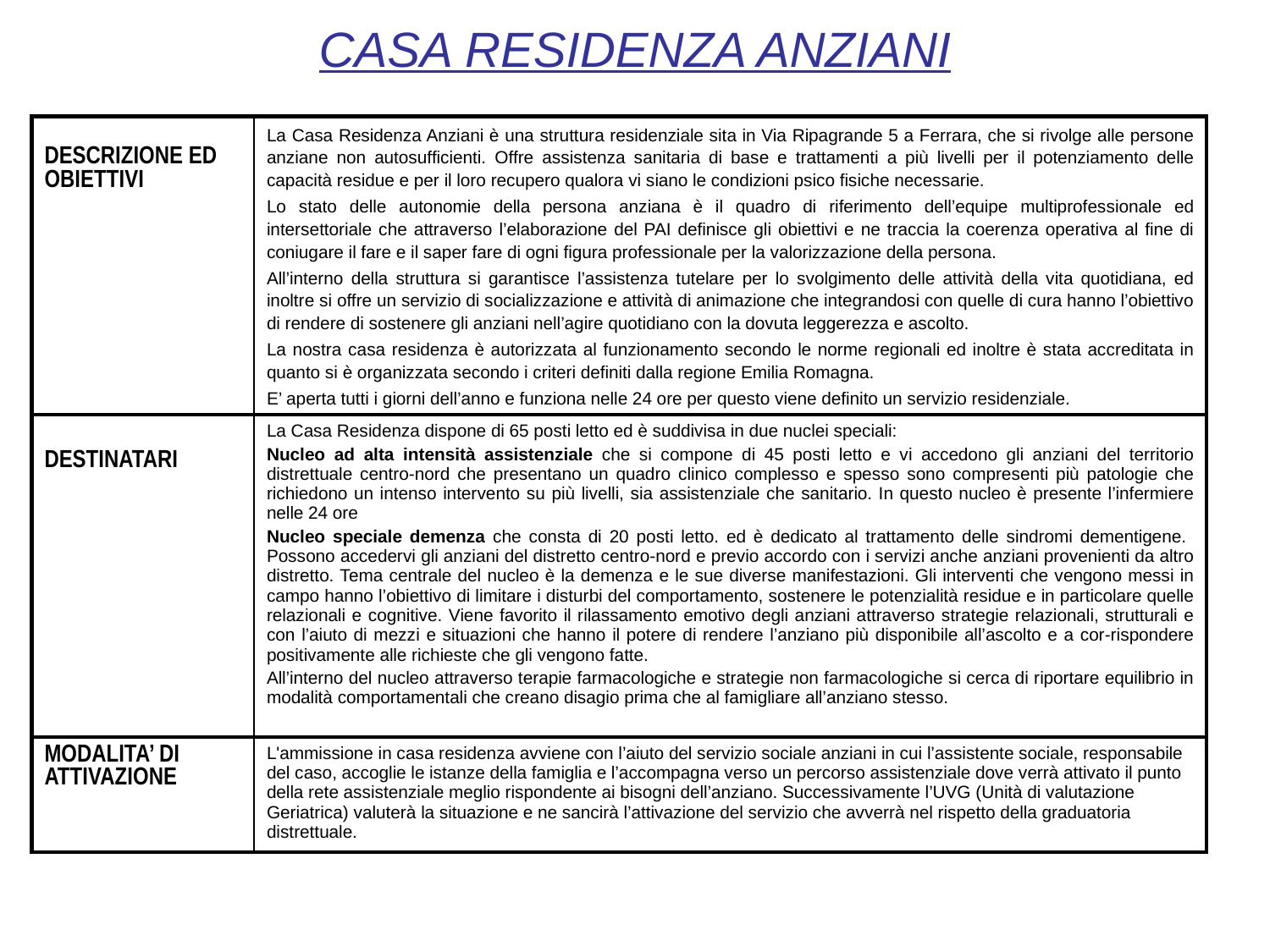

CASA RESIDENZA ANZIANI
| DESCRIZIONE ED OBIETTIVI | La Casa Residenza Anziani è una struttura residenziale sita in Via Ripagrande 5 a Ferrara, che si rivolge alle persone anziane non autosufficienti. Offre assistenza sanitaria di base e trattamenti a più livelli per il potenziamento delle capacità residue e per il loro recupero qualora vi siano le condizioni psico fisiche necessarie. Lo stato delle autonomie della persona anziana è il quadro di riferimento dell’equipe multiprofessionale ed intersettoriale che attraverso l’elaborazione del PAI definisce gli obiettivi e ne traccia la coerenza operativa al fine di coniugare il fare e il saper fare di ogni figura professionale per la valorizzazione della persona. All’interno della struttura si garantisce l’assistenza tutelare per lo svolgimento delle attività della vita quotidiana, ed inoltre si offre un servizio di socializzazione e attività di animazione che integrandosi con quelle di cura hanno l’obiettivo di rendere di sostenere gli anziani nell’agire quotidiano con la dovuta leggerezza e ascolto. La nostra casa residenza è autorizzata al funzionamento secondo le norme regionali ed inoltre è stata accreditata in quanto si è organizzata secondo i criteri definiti dalla regione Emilia Romagna. E’ aperta tutti i giorni dell’anno e funziona nelle 24 ore per questo viene definito un servizio residenziale. |
| --- | --- |
| DESTINATARI | La Casa Residenza dispone di 65 posti letto ed è suddivisa in due nuclei speciali: Nucleo ad alta intensità assistenziale che si compone di 45 posti letto e vi accedono gli anziani del territorio distrettuale centro-nord che presentano un quadro clinico complesso e spesso sono compresenti più patologie che richiedono un intenso intervento su più livelli, sia assistenziale che sanitario. In questo nucleo è presente l’infermiere nelle 24 ore Nucleo speciale demenza che consta di 20 posti letto. ed è dedicato al trattamento delle sindromi dementigene. Possono accedervi gli anziani del distretto centro-nord e previo accordo con i servizi anche anziani provenienti da altro distretto. Tema centrale del nucleo è la demenza e le sue diverse manifestazioni. Gli interventi che vengono messi in campo hanno l’obiettivo di limitare i disturbi del comportamento, sostenere le potenzialità residue e in particolare quelle relazionali e cognitive. Viene favorito il rilassamento emotivo degli anziani attraverso strategie relazionali, strutturali e con l’aiuto di mezzi e situazioni che hanno il potere di rendere l’anziano più disponibile all’ascolto e a cor-rispondere positivamente alle richieste che gli vengono fatte. All’interno del nucleo attraverso terapie farmacologiche e strategie non farmacologiche si cerca di riportare equilibrio in modalità comportamentali che creano disagio prima che al famigliare all’anziano stesso. |
| MODALITA’ DI ATTIVAZIONE | L'ammissione in casa residenza avviene con l’aiuto del servizio sociale anziani in cui l’assistente sociale, responsabile del caso, accoglie le istanze della famiglia e l’accompagna verso un percorso assistenziale dove verrà attivato il punto della rete assistenziale meglio rispondente ai bisogni dell’anziano. Successivamente l’UVG (Unità di valutazione Geriatrica) valuterà la situazione e ne sancirà l’attivazione del servizio che avverrà nel rispetto della graduatoria distrettuale. |